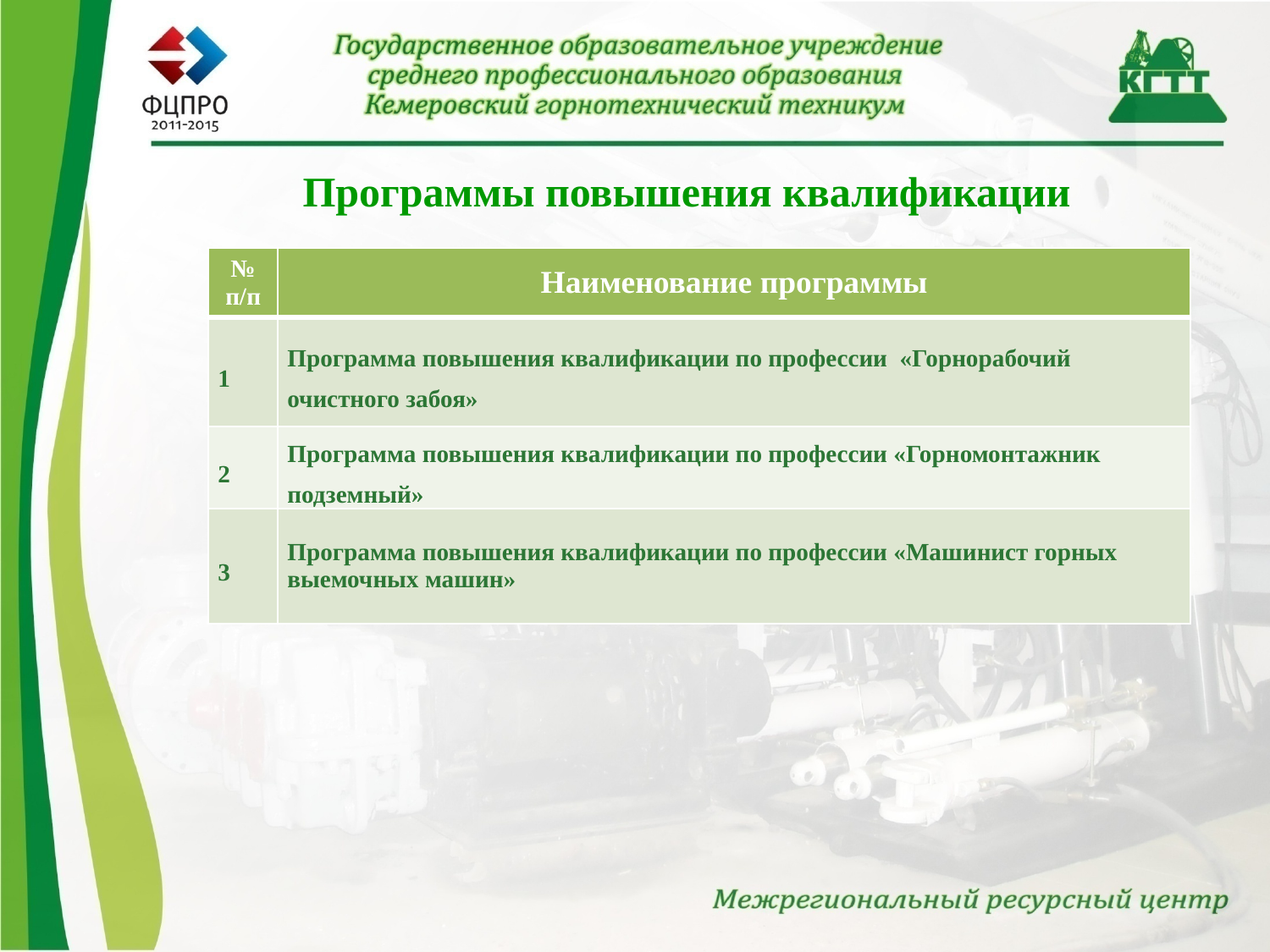

# Программы повышения квалификации
| № п/п | Наименование программы |
| --- | --- |
| 1 | Программа повышения квалификации по профессии «Горнорабочий очистного забоя» |
| 2 | Программа повышения квалификации по профессии «Горномонтажник подземный» |
| 3 | Программа повышения квалификации по профессии «Машинист горных выемочных машин» |